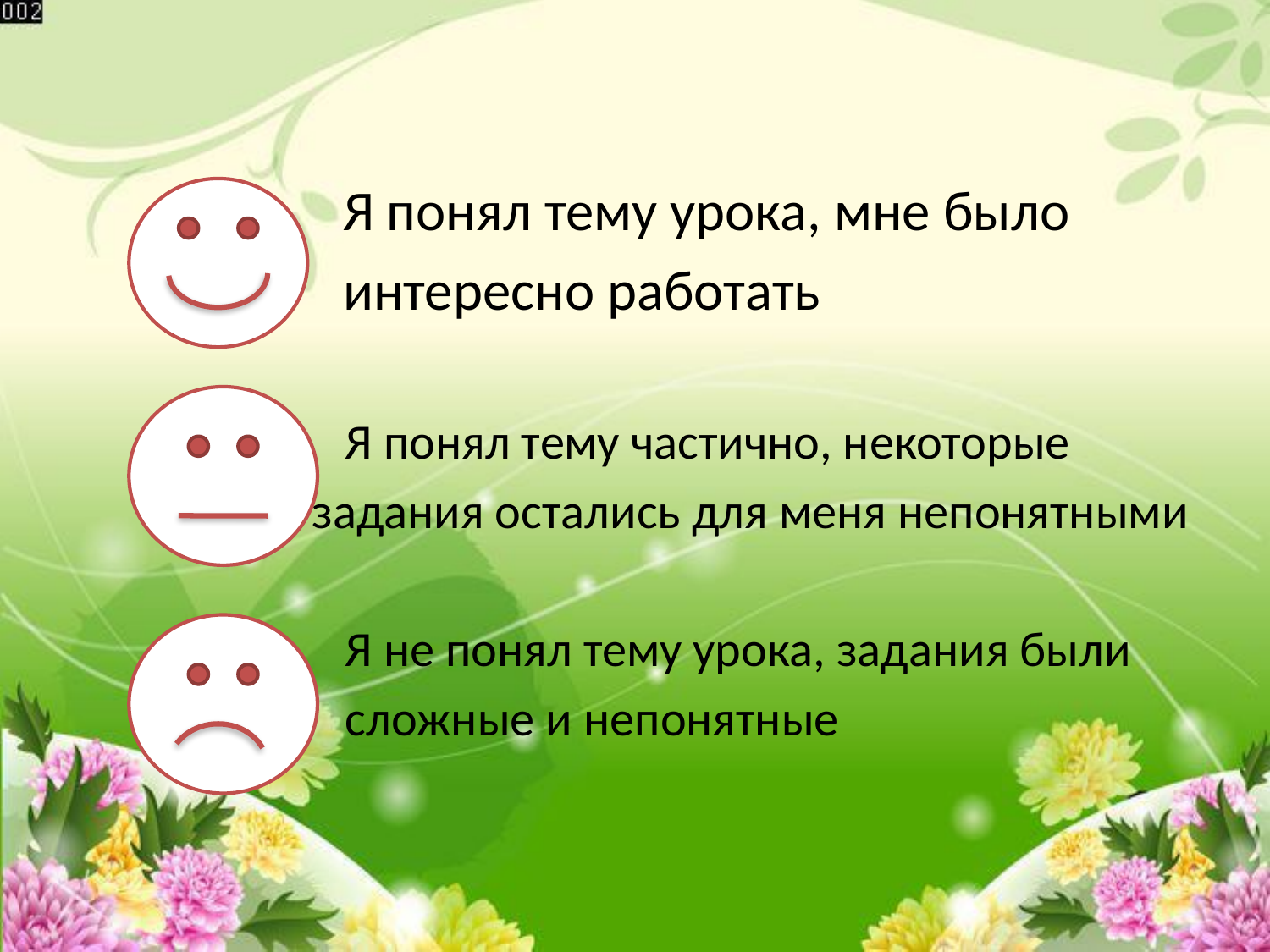

Я понял тему урока, мне было
                     интересно работать

                        Я понял тему частично, некоторые
                     задания остались для меня непонятными

                        Я не понял тему урока, задания были
                        сложные и непонятные